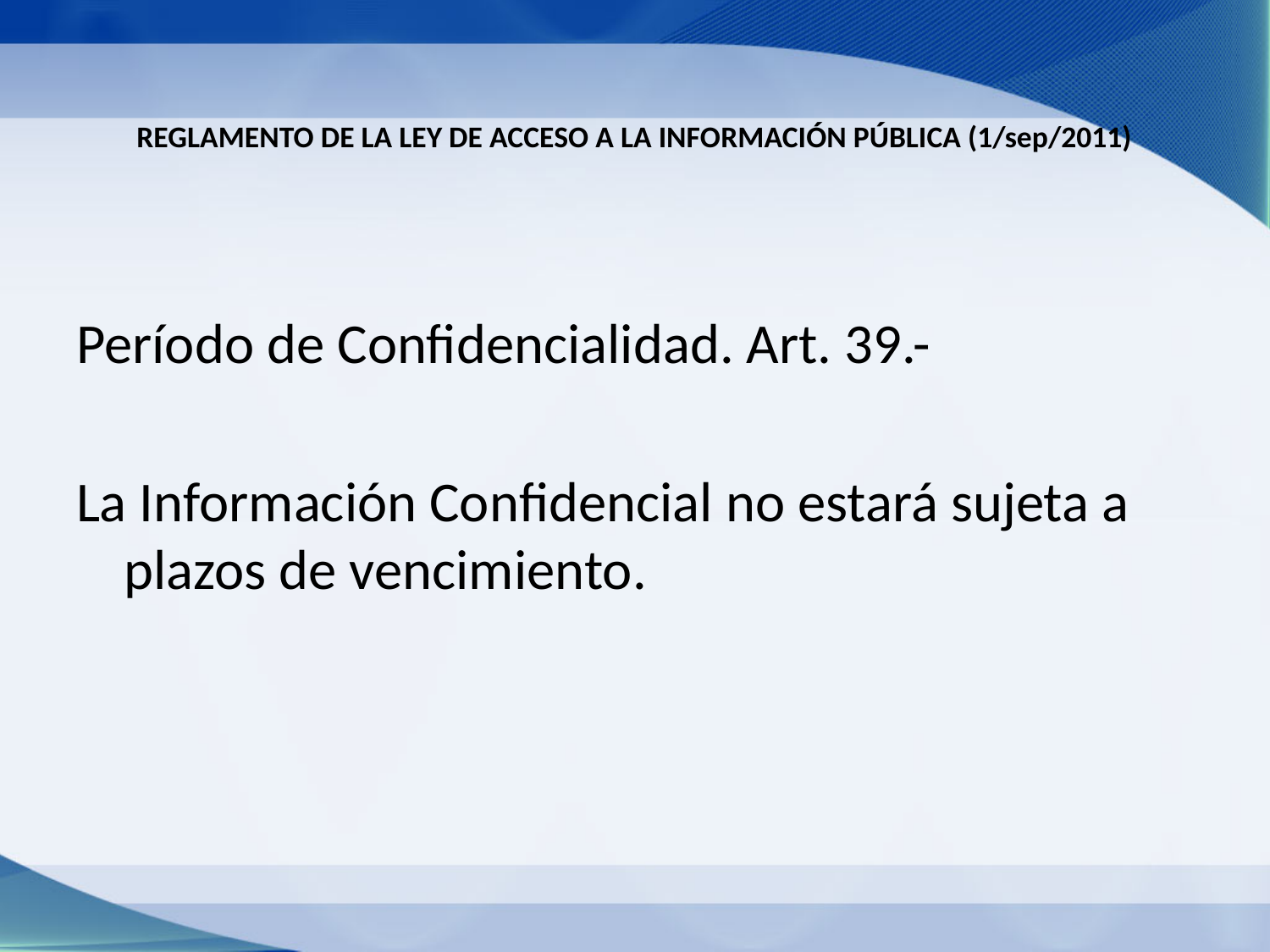

# REGLAMENTO DE LA LEY DE ACCESO A LA INFORMACIÓN PÚBLICA (1/sep/2011)

Período de Confidencialidad. Art. 39.-

La Información Confidencial no estará sujeta a plazos de vencimiento.